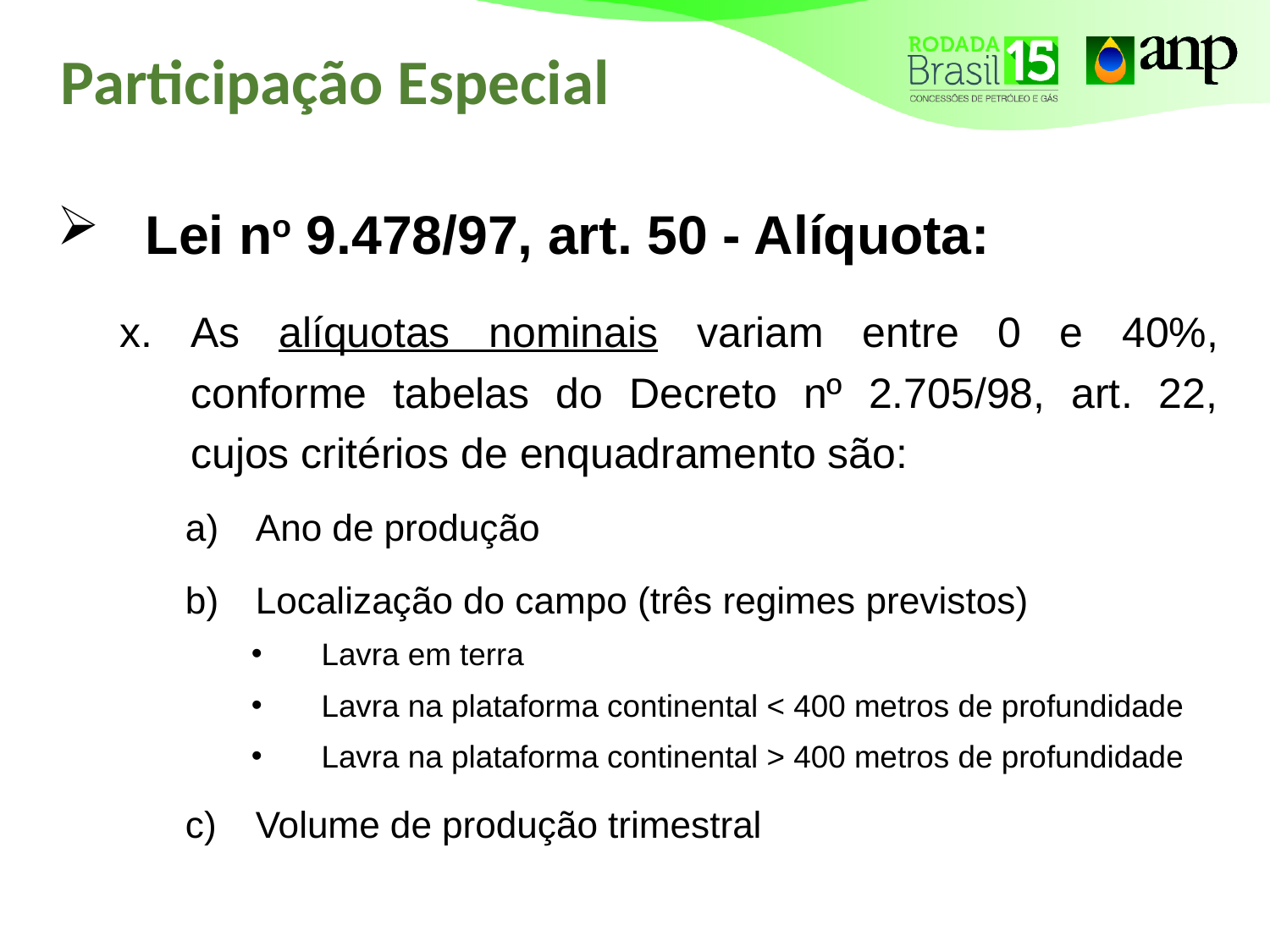

# Participação Especial
Lei no 9.478/97, art. 50 - Alíquota:
As alíquotas nominais variam entre 0 e 40%, conforme tabelas do Decreto nº 2.705/98, art. 22, cujos critérios de enquadramento são:
Ano de produção
Localização do campo (três regimes previstos)
Lavra em terra
Lavra na plataforma continental < 400 metros de profundidade
Lavra na plataforma continental > 400 metros de profundidade
Volume de produção trimestral